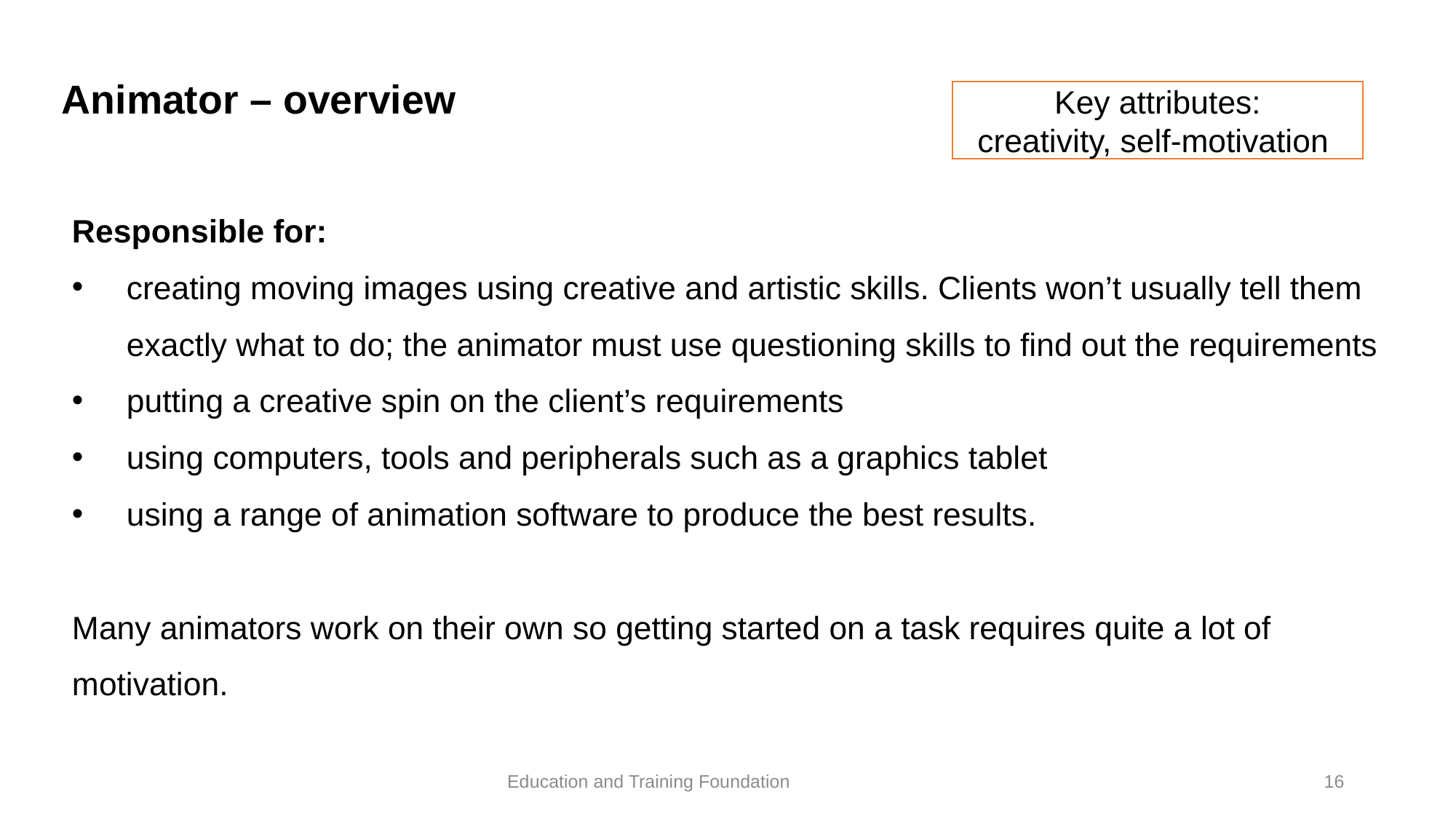

# Animator – overview
Key attributes:
creativity, self-motivation
Responsible for:
creating moving images using creative and artistic skills. Clients won’t usually tell them exactly what to do; the animator must use questioning skills to find out the requirements
putting a creative spin on the client’s requirements
using computers, tools and peripherals such as a graphics tablet
using a range of animation software to produce the best results.

Many animators work on their own so getting started on a task requires quite a lot of motivation.

16
Education and Training Foundation